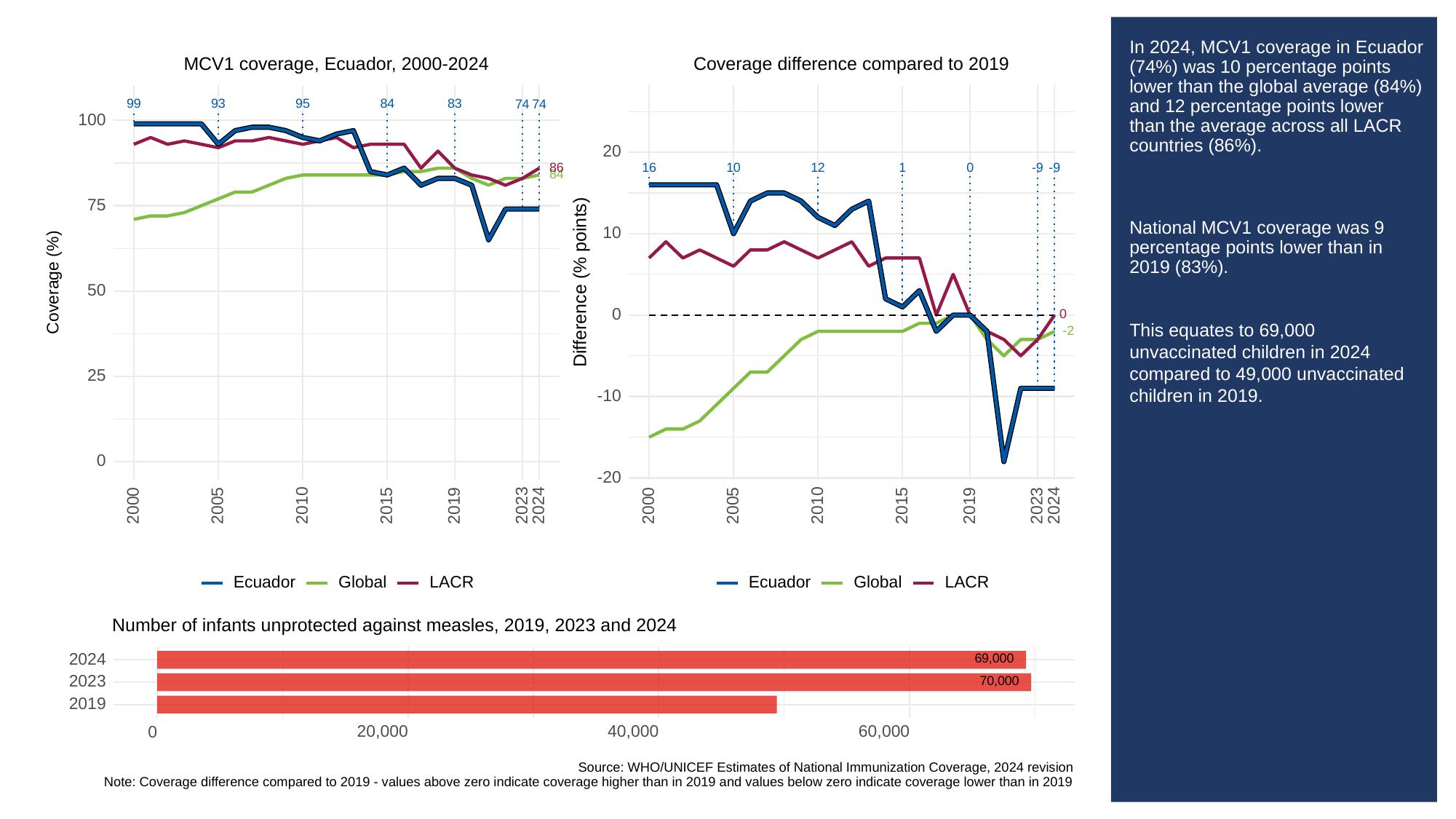

# In 2024, MCV1 coverage in Ecuador (74%) was 10 percentage points lower than the global average (84%) and 12 percentage points lower than the average across all LACR countries (86%).

National MCV1 coverage was 9 percentage points lower than in 2019 (83%).

This equates to 69,000 unvaccinated children in 2024 compared to 49,000 unvaccinated children in 2019.

MCV1 coverage, Ecuador, 2000-2024
Coverage difference compared to 2019

93
83
99
95
84
74
74

100

20

86
16
10
0
-9
-9
12
1

84

75

10

Difference (% points)

Coverage (%)
50

0
0

-2

25

-10

0

-20

2023
2023
2000
2005
2010
2015
2019
2024
2000
2005
2010
2015
2019
2024
Global
LACR
Global
LACR
Ecuador
Ecuador

Number of infants unprotected against measles, 2019, 2023 and 2024

69,000
2024

70,000
2023

2019

20,000
40,000
60,000
0
Source: WHO/UNICEF Estimates of National Immunization Coverage, 2024 revision
Note: Coverage difference compared to 2019 - values above zero indicate coverage higher than in 2019 and values below zero indicate coverage lower than in 2019